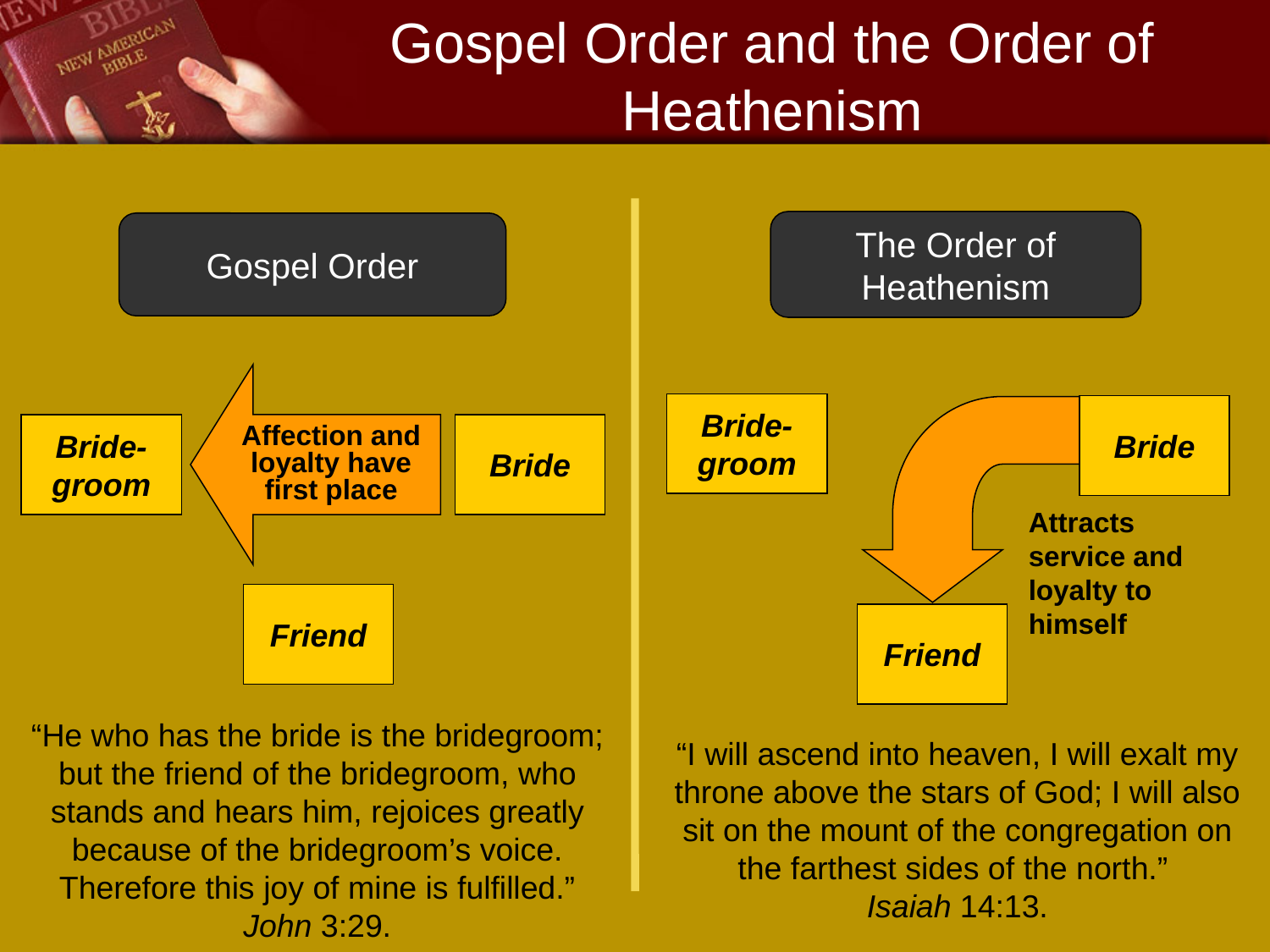

# Gospel Order and the Order of Heathenism

The Order of Heathenism
Gospel Order
Affection and
loyalty have
first place

Bride-
groom
Bride
Bride-
groom
Bride
Attracts service and loyalty to himself
Friend
Friend
“He who has the bride is the bridegroom; but the friend of the bridegroom, who stands and hears him, rejoices greatly because of the bridegroom’s voice. Therefore this joy of mine is fulfilled.”
John 3:29.
“I will ascend into heaven, I will exalt my throne above the stars of God; I will also sit on the mount of the congregation on the farthest sides of the north.”
Isaiah 14:13.